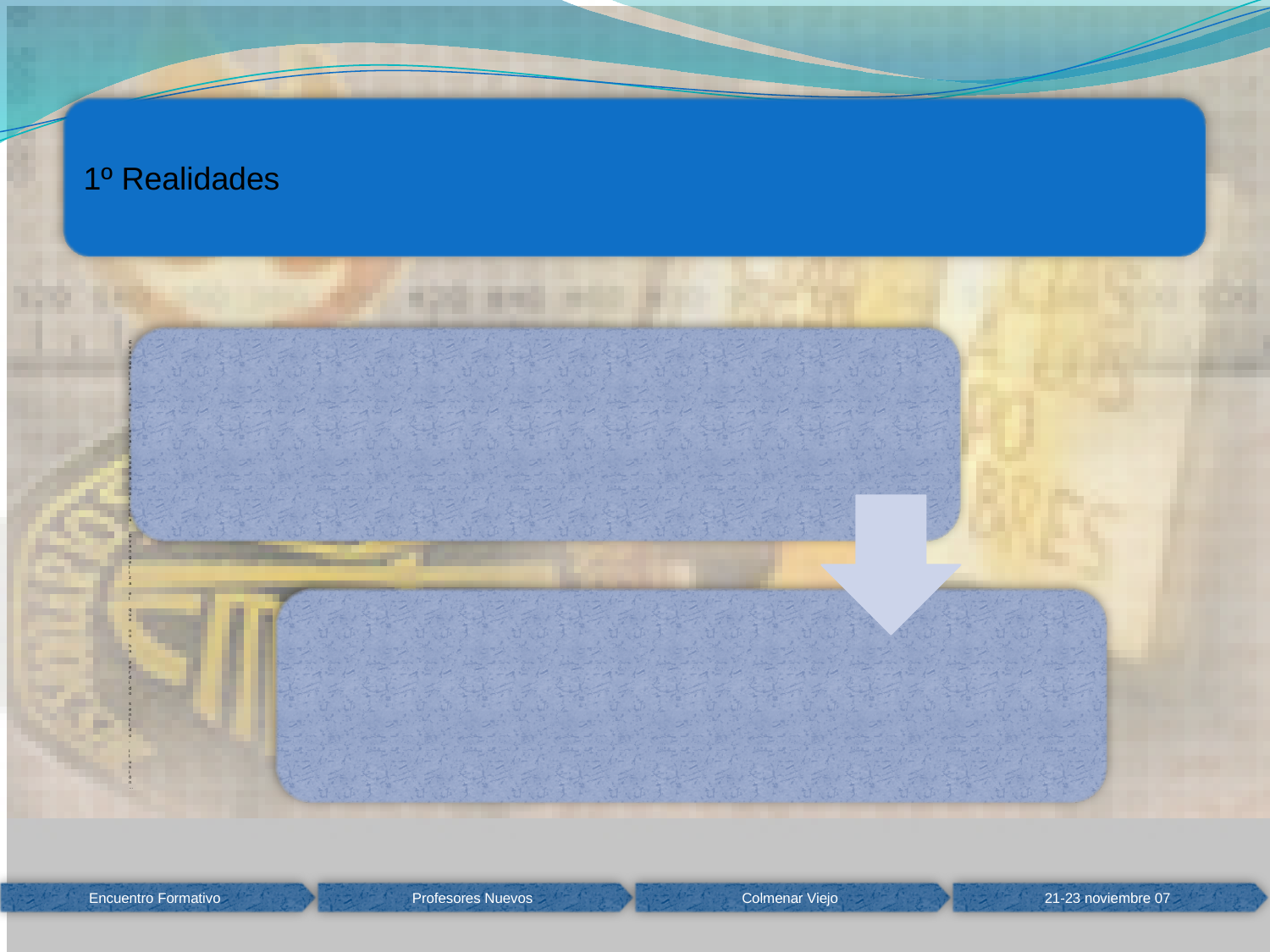

1º Realidades
Evangelizar es llevar buena noticia. Evangeliza el que no ha perdido sentido, ilusión…
21-23 noviembre 07
Encuentro Formativo
Profesores Nuevos
Colmenar Viejo